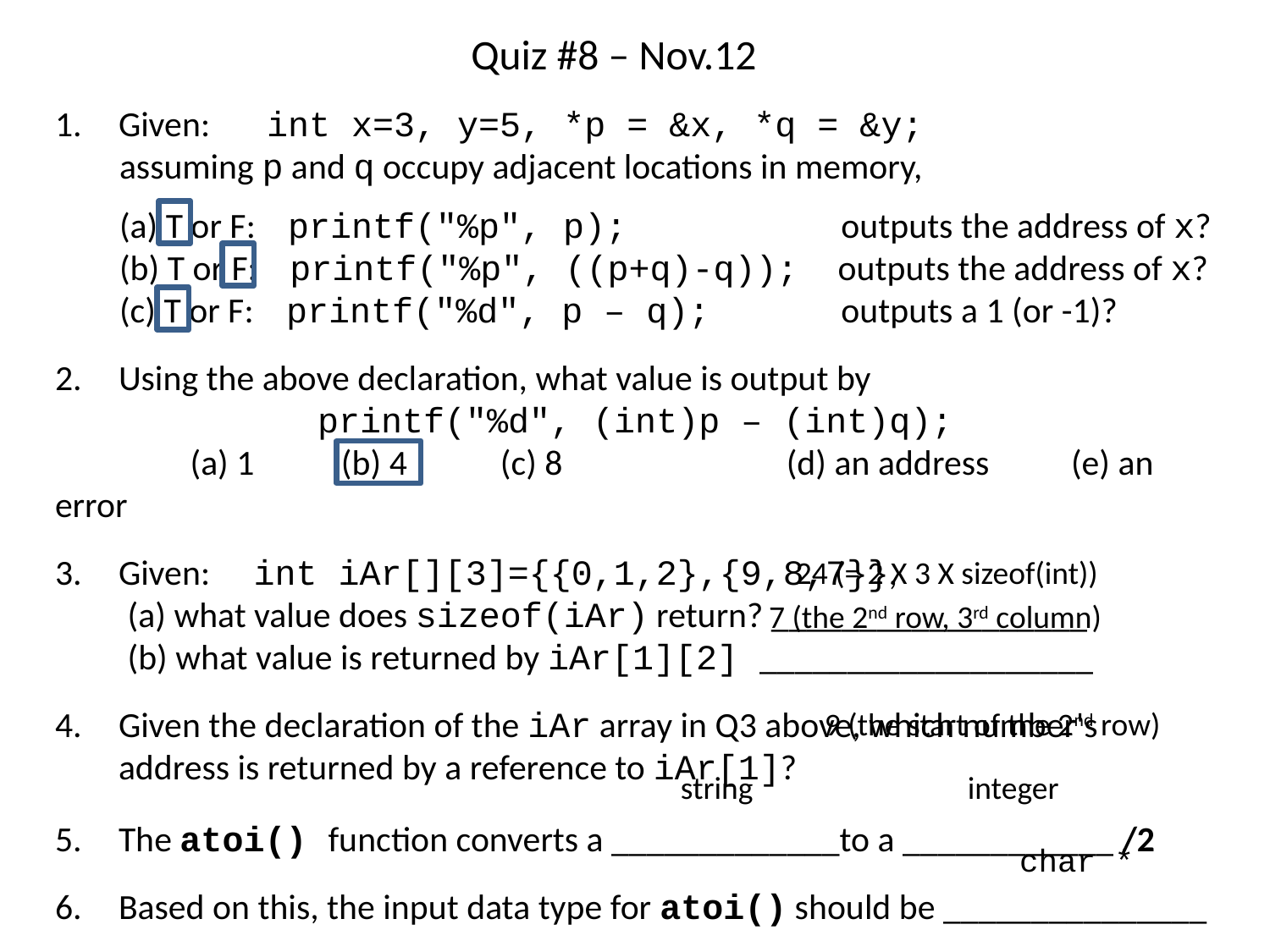

# Quiz #8 – Nov.12
Given:	 int x=3, y=5, *p = &x, *q = &y;
        assuming p and q occupy adjacent locations in memory,

        (a) T or F:    printf("%p", p); 	  	   outputs the address of x?
        (b) T or F:    printf("%p", ((p+q)-q));     outputs the address of x?
        (c) T or F:    printf("%d", p – q); 	   outputs a 1 (or -1)?

Using the above declaration, what value is output by
printf("%d", (int)p – (int)q);
	 (a) 1	    (b) 4	        (c) 8	            (d) an address	(e) an error

Given: 	 int iAr[][3]={{0,1,2},{9,8,7}},
         (a) what value does sizeof(iAr) return? __________________
         (b) what value is returned by iAr[1][2] ___________________

Given the declaration of the iAr array in Q3 above, which number's address is returned by a reference to iAr[1]?

The atoi() function converts a _____________to a ____________ /2

Based on this, the input data type for atoi() should be _______________

24 (= 2 X 3 X sizeof(int))
7 (the 2nd row, 3rd column)
9 (the start of the 2nd row)
integer
string
char *